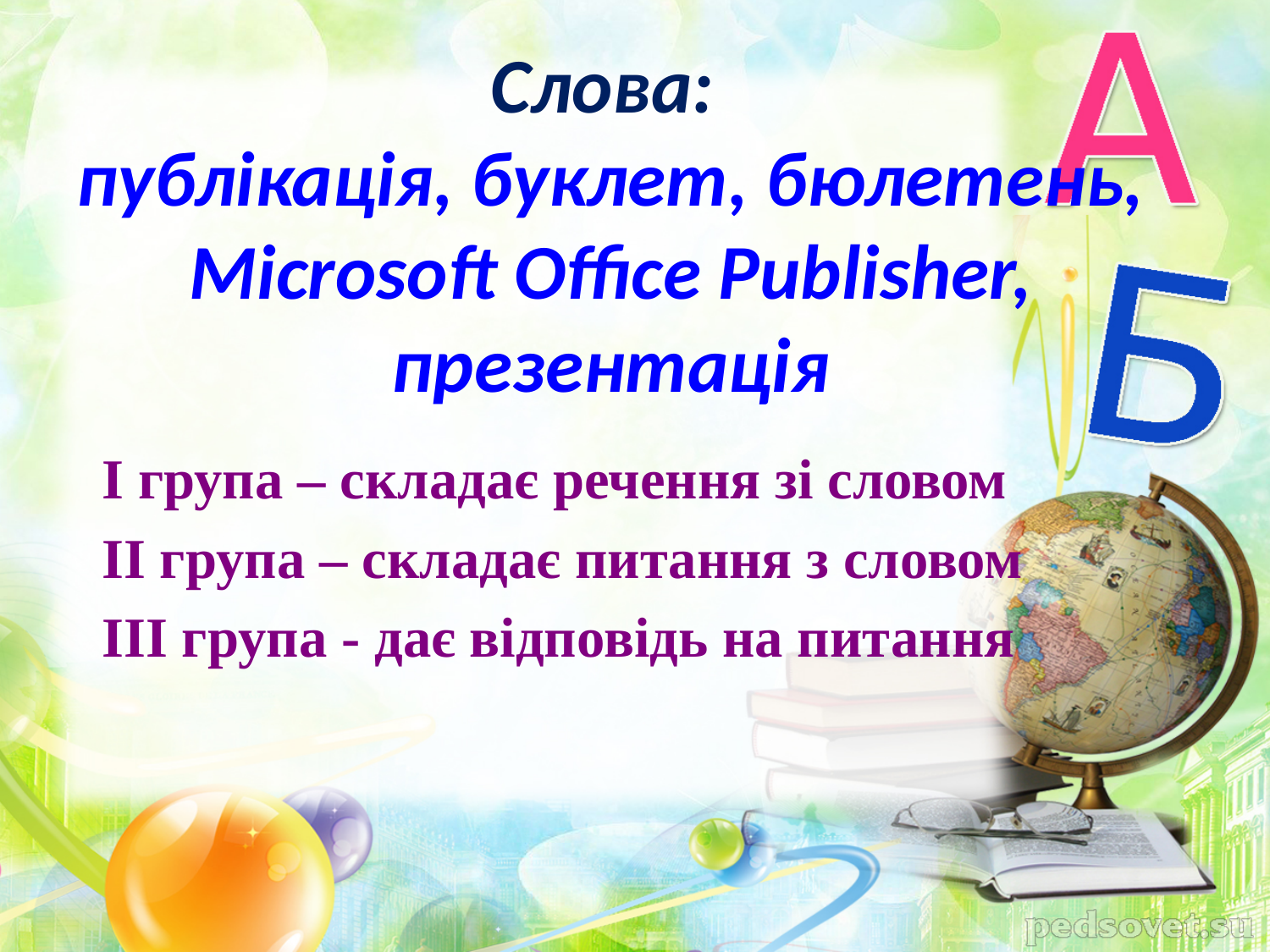

# Слова: публікація, буклет, бюлетень, Microsoft Office Publisher, презентація
І група – складає речення зі словом
ІІ група – складає питання з словом
ІІІ група - дає відповідь на питання